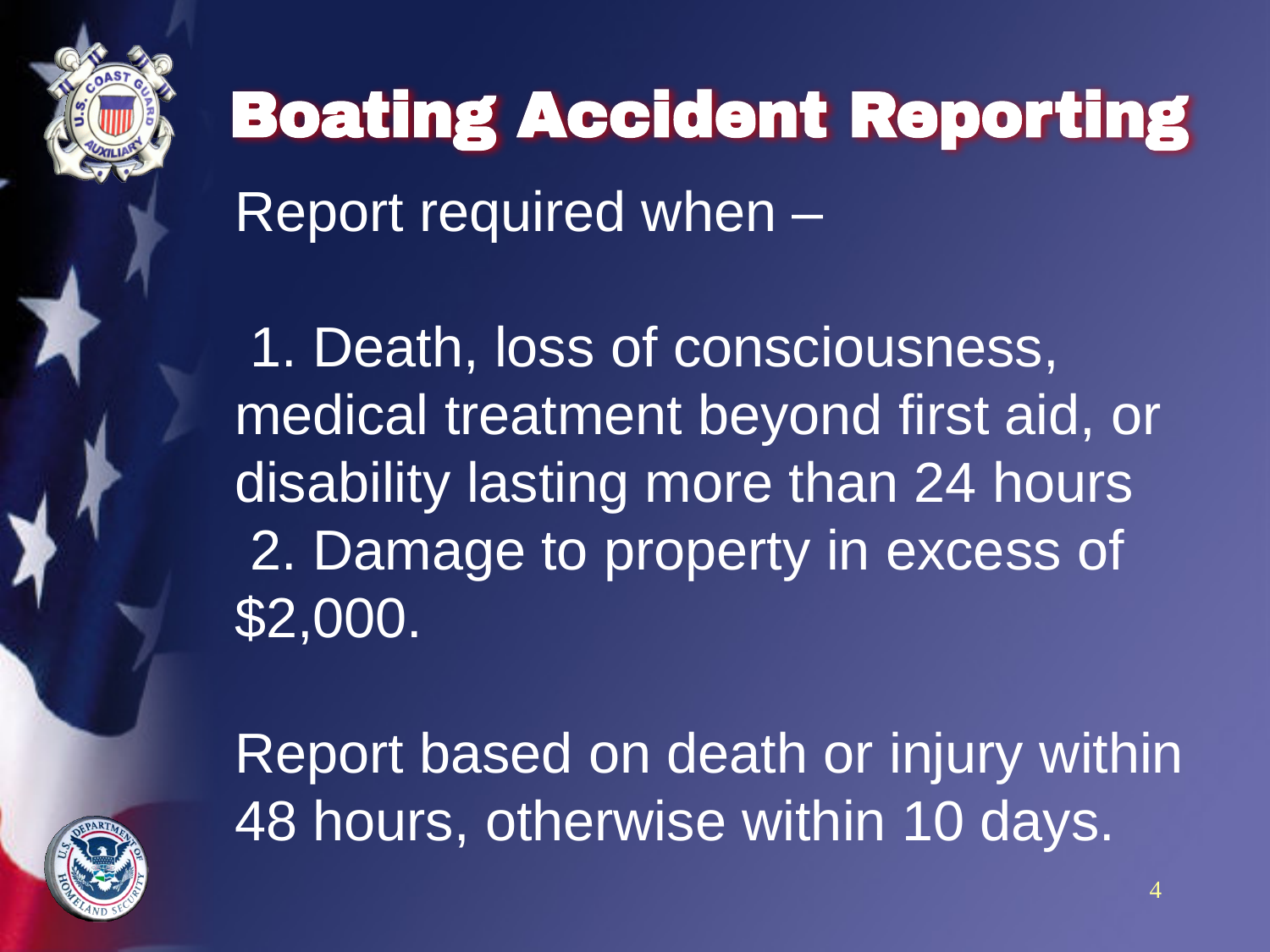

# Boating Accident Reporting
Report required when –

 1. Death, loss of consciousness, medical treatment beyond first aid, or disability lasting more than 24 hours
 2. Damage to property in excess of  $2,000.

Report based on death or injury within 48 hours, otherwise within 10 days.
4